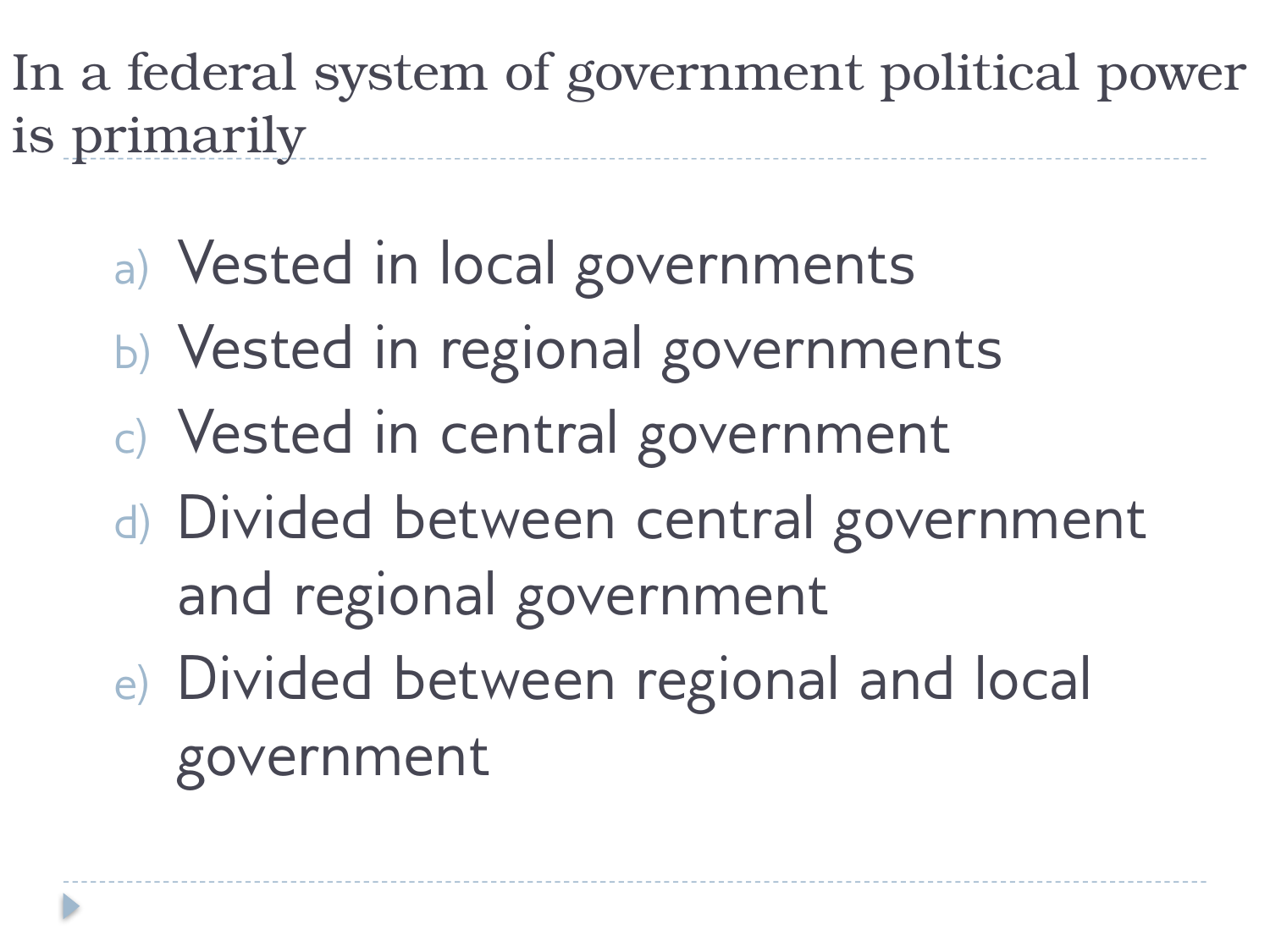

# In a federal system of government political power is primarily
Vested in local governments
Vested in regional governments
Vested in central government
Divided between central government and regional government
Divided between regional and local government